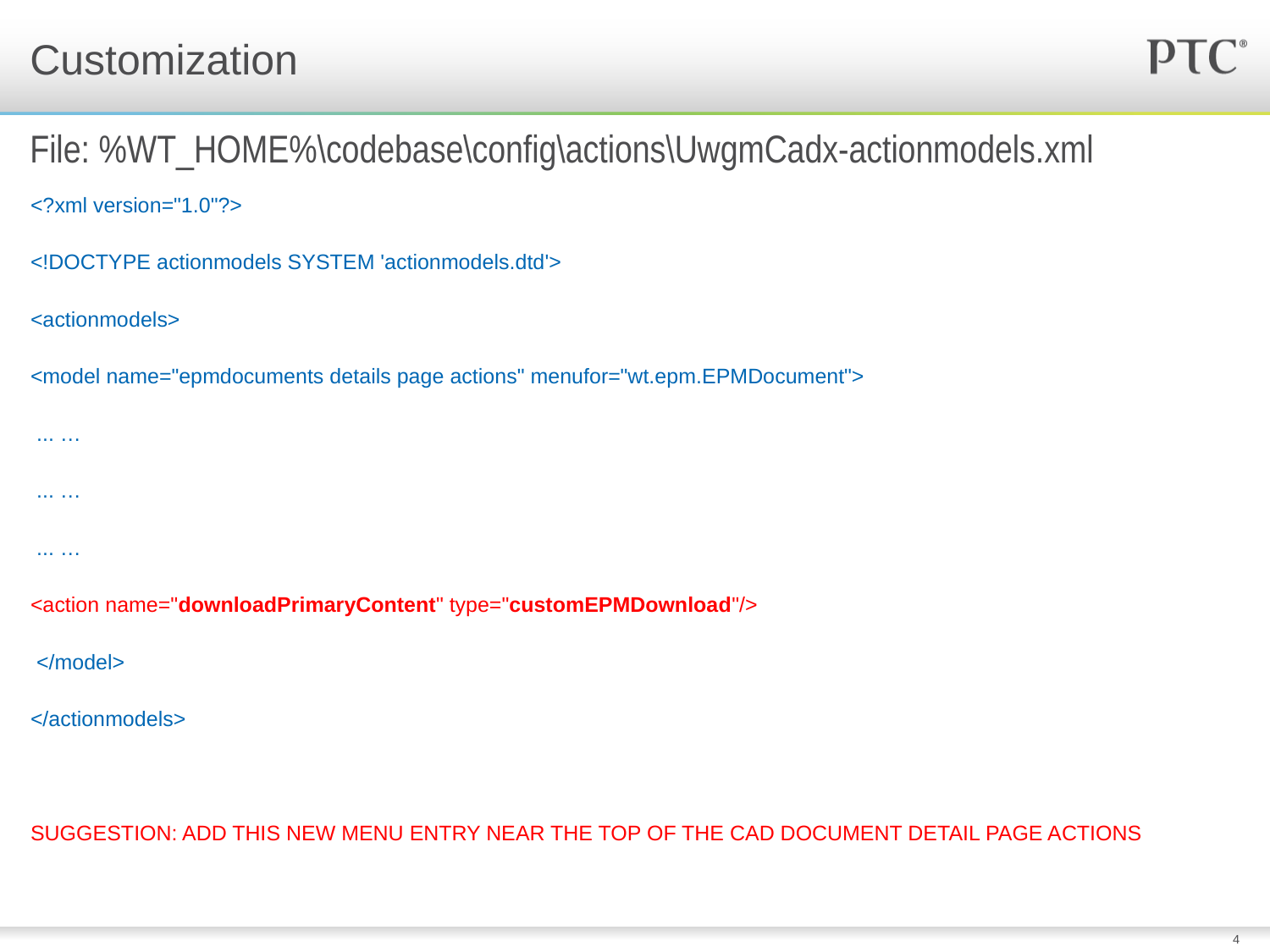

# Customization
File: %WT_HOME%\codebase\config\actions\UwgmCadx-actionmodels.xml

<?xml version="1.0"?>
<!DOCTYPE actionmodels SYSTEM 'actionmodels.dtd'>
<actionmodels>
<model name="epmdocuments details page actions" menufor="wt.epm.EPMDocument">
 ... …
 ... …
 ... …
<action name="downloadPrimaryContent" type="customEPMDownload"/>
 </model>
</actionmodels>

SUGGESTION: ADD THIS NEW MENU ENTRY NEAR THE TOP OF THE CAD DOCUMENT DETAIL PAGE ACTIONS